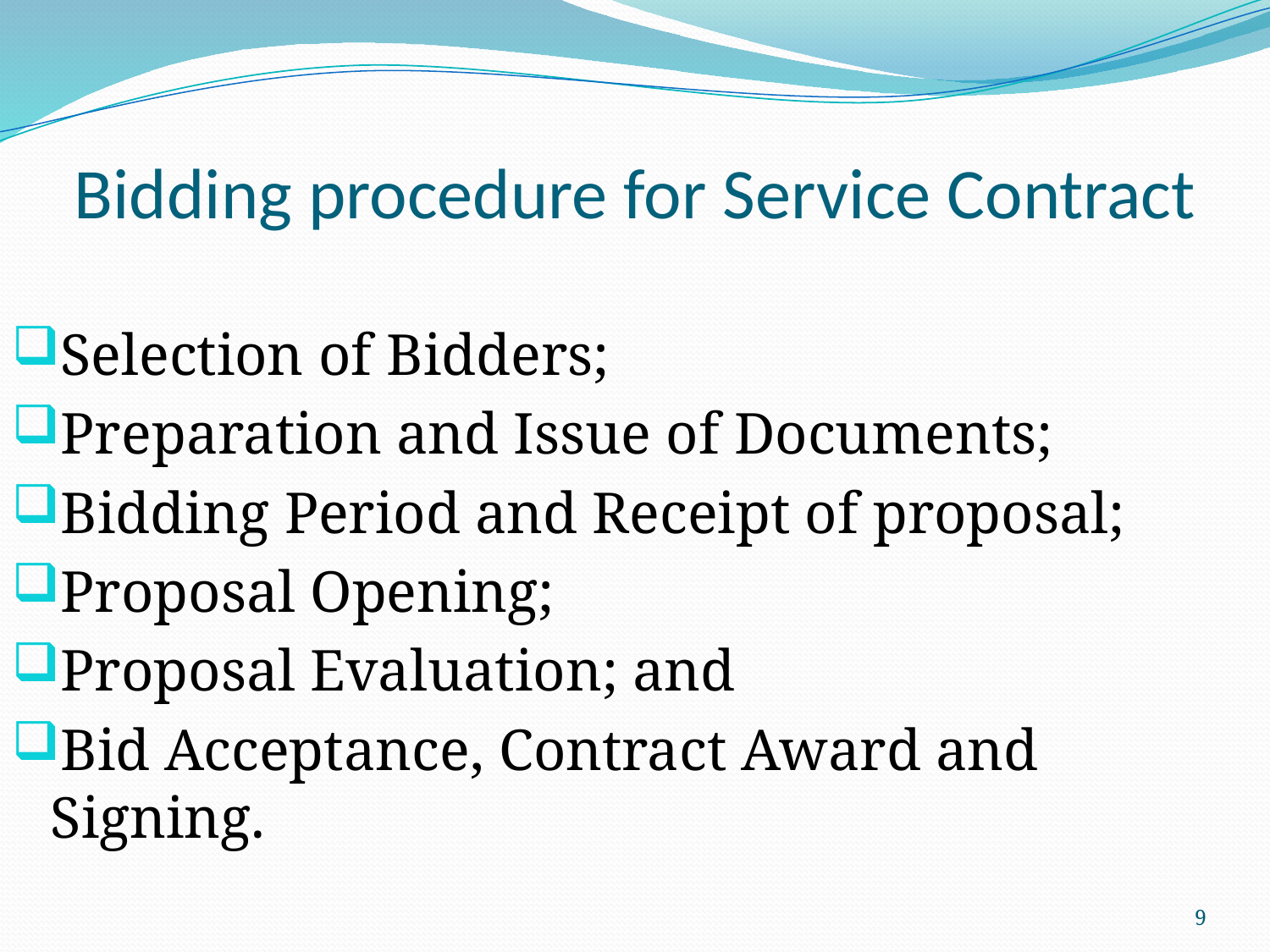

# Bidding procedure for Service Contract
Selection of Bidders;
Preparation and Issue of Documents;
Bidding Period and Receipt of proposal;
Proposal Opening;
Proposal Evaluation; and
Bid Acceptance, Contract Award and Signing.
9